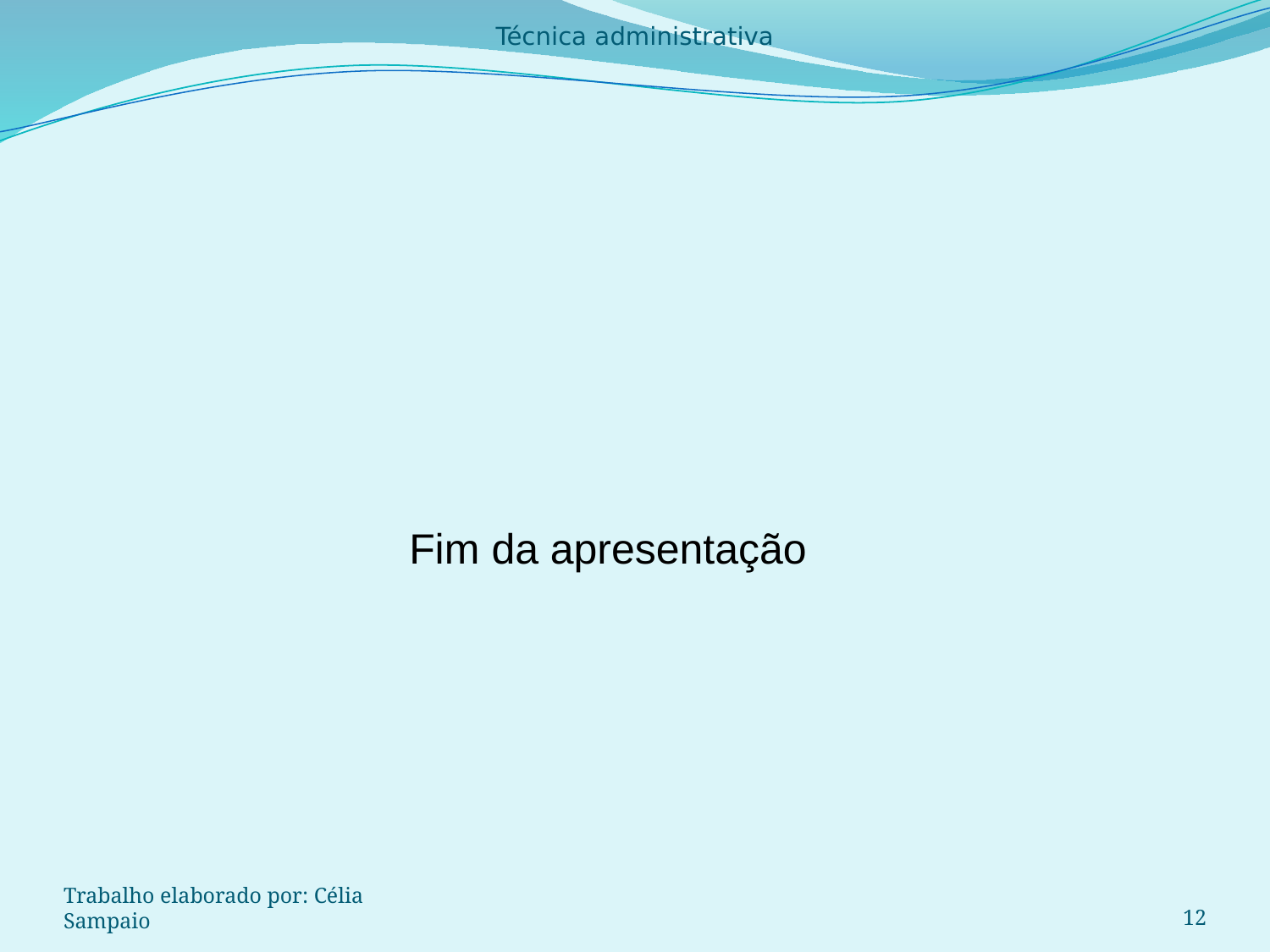

Técnica administrativa
Fim da apresentação
12
Trabalho elaborado por: Célia Sampaio